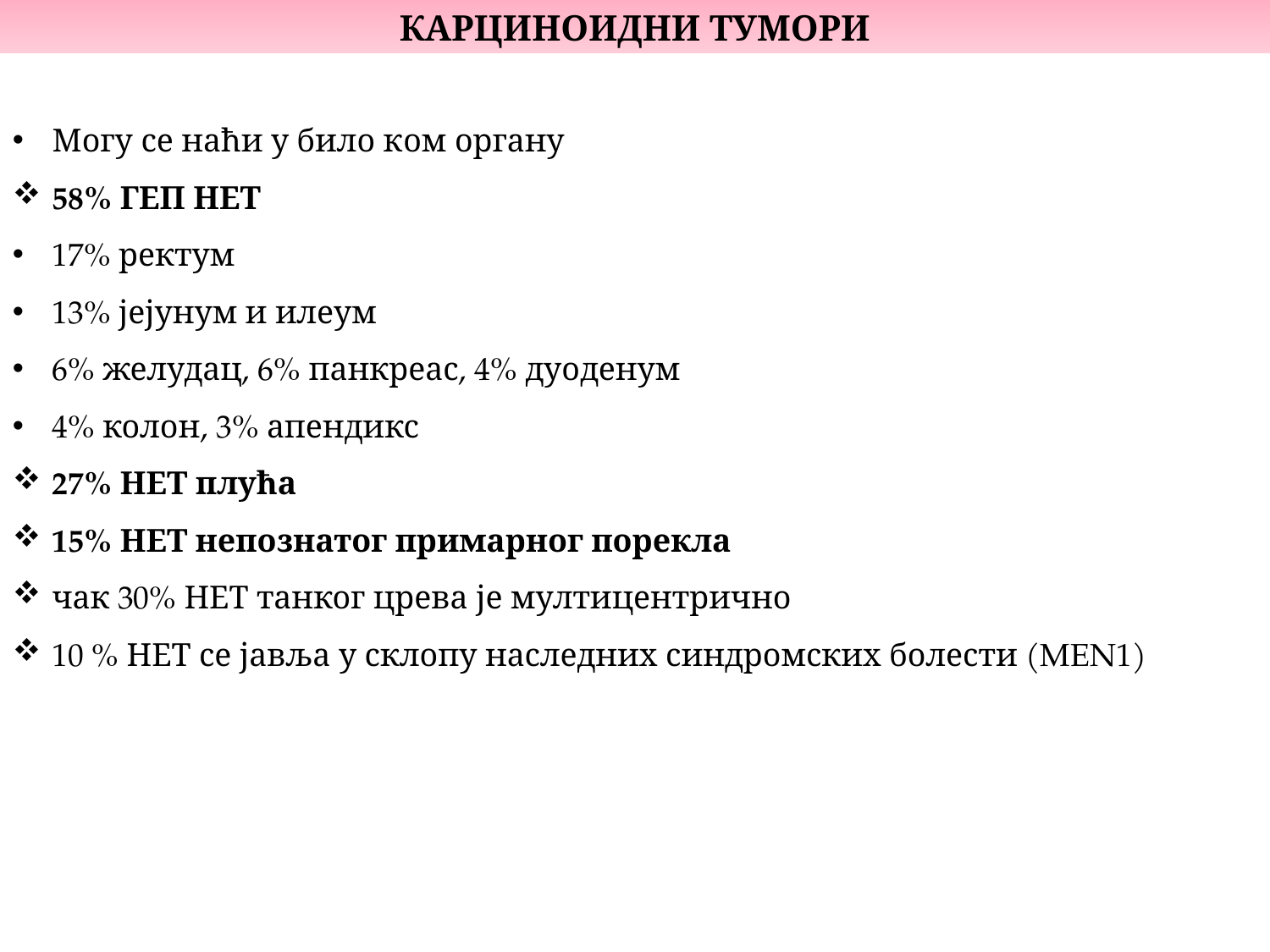

КАРЦИНОИДНИ ТУМОРИ
Могу се наћи у било ком органу
58% ГЕП НЕТ
17% ректум
13% јејунум и илеум
6% желудац, 6% панкреас, 4% дуоденум
4% колон, 3% апендикс
27% НЕТ плућа
15% НЕТ непознатог примарног порекла
чак 30% НЕТ танког црева је мултицентрично
10 % НЕТ се јавља у склопу наследних синдромских болести (MEN1)